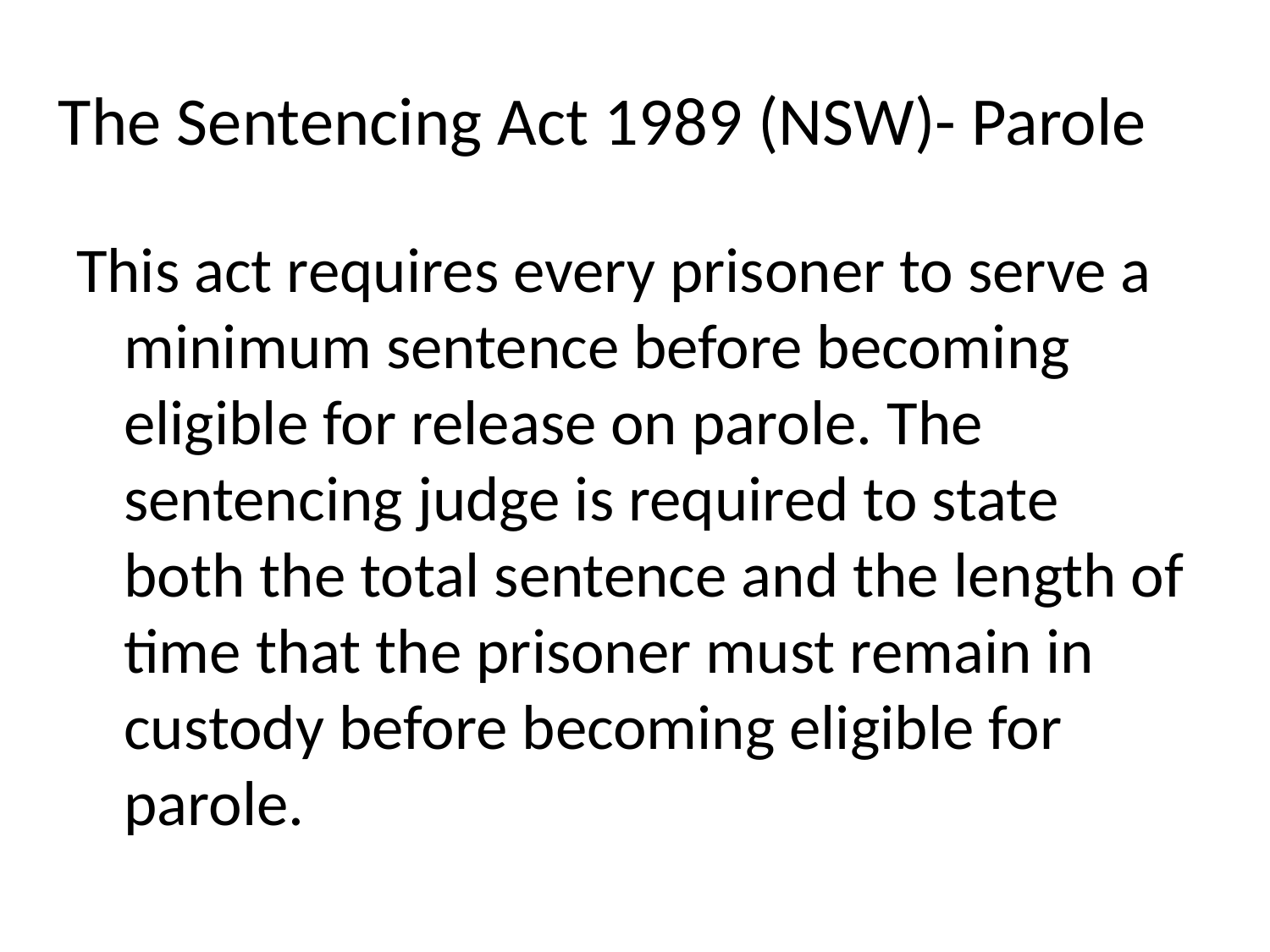

# The Sentencing Act 1989 (NSW)- Parole
This act requires every prisoner to serve a minimum sentence before becoming eligible for release on parole. The sentencing judge is required to state both the total sentence and the length of time that the prisoner must remain in custody before becoming eligible for parole.